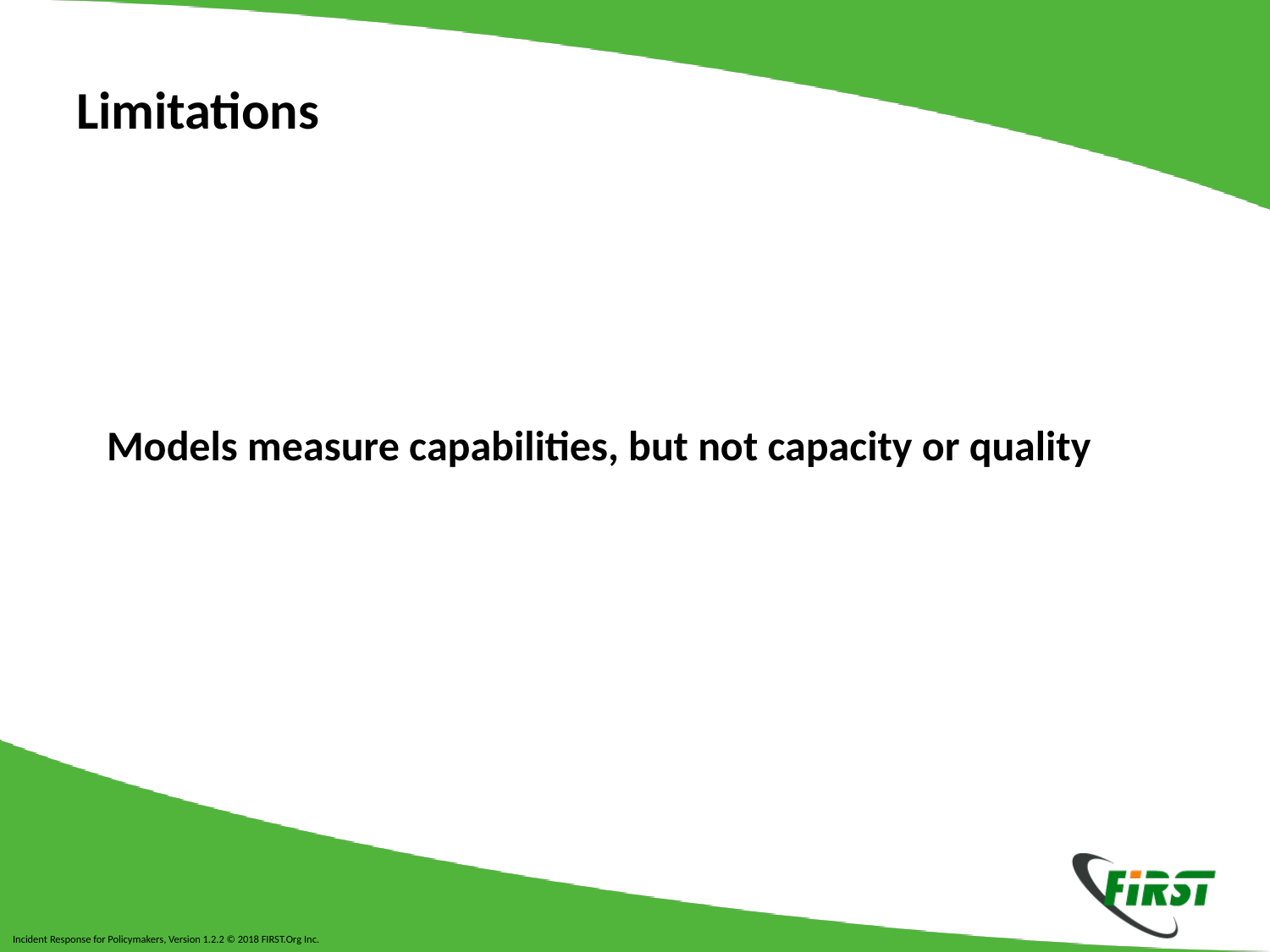

# Limitations
Models measure capabilities, but not capacity or quality